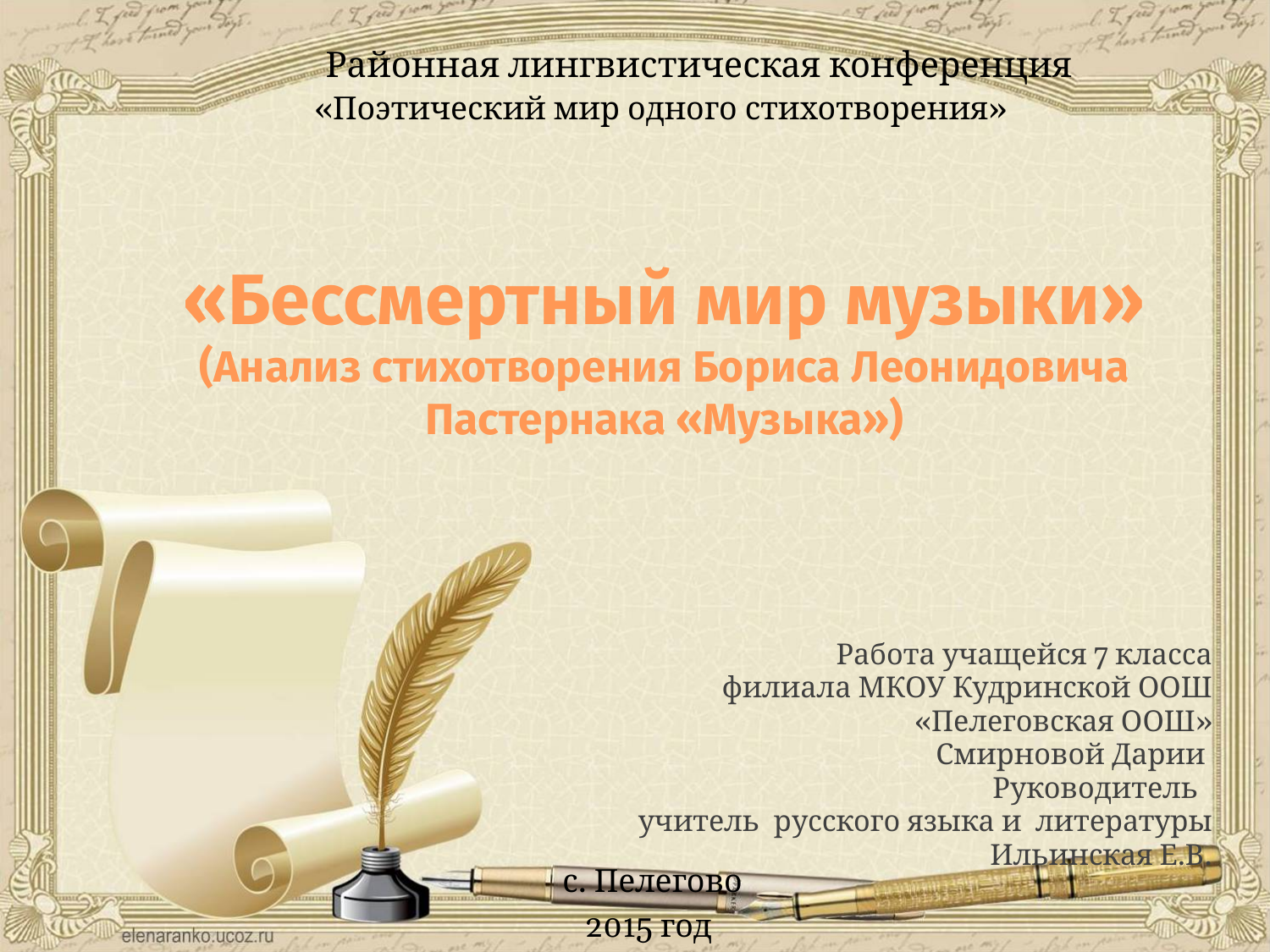

Районная лингвистическая конференция
«Поэтический мир одного стихотворения»
# «Бессмертный мир музыки» (Анализ стихотворения Бориса Леонидовича Пастернака «Музыка»)
Работа учащейся 7 класса
филиала МКОУ Кудринской ООШ
 «Пелеговская ООШ»
Смирновой Дарии
Руководитель
учитель  русского языка и  литературы
Ильинская Е.В.

с. Пелегово
2015 год